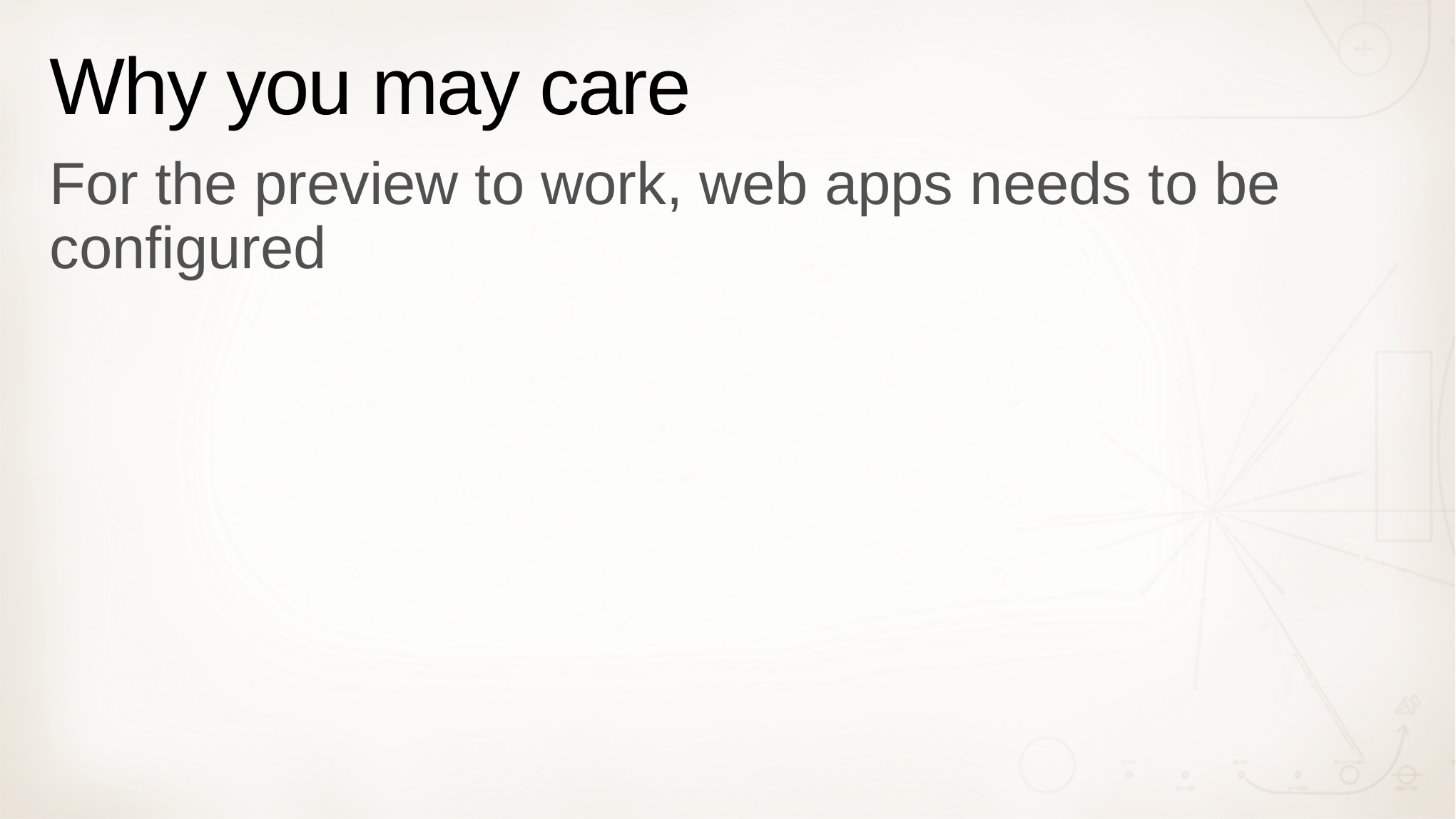

# Why you may care
For the preview to work, web apps needs to be configured